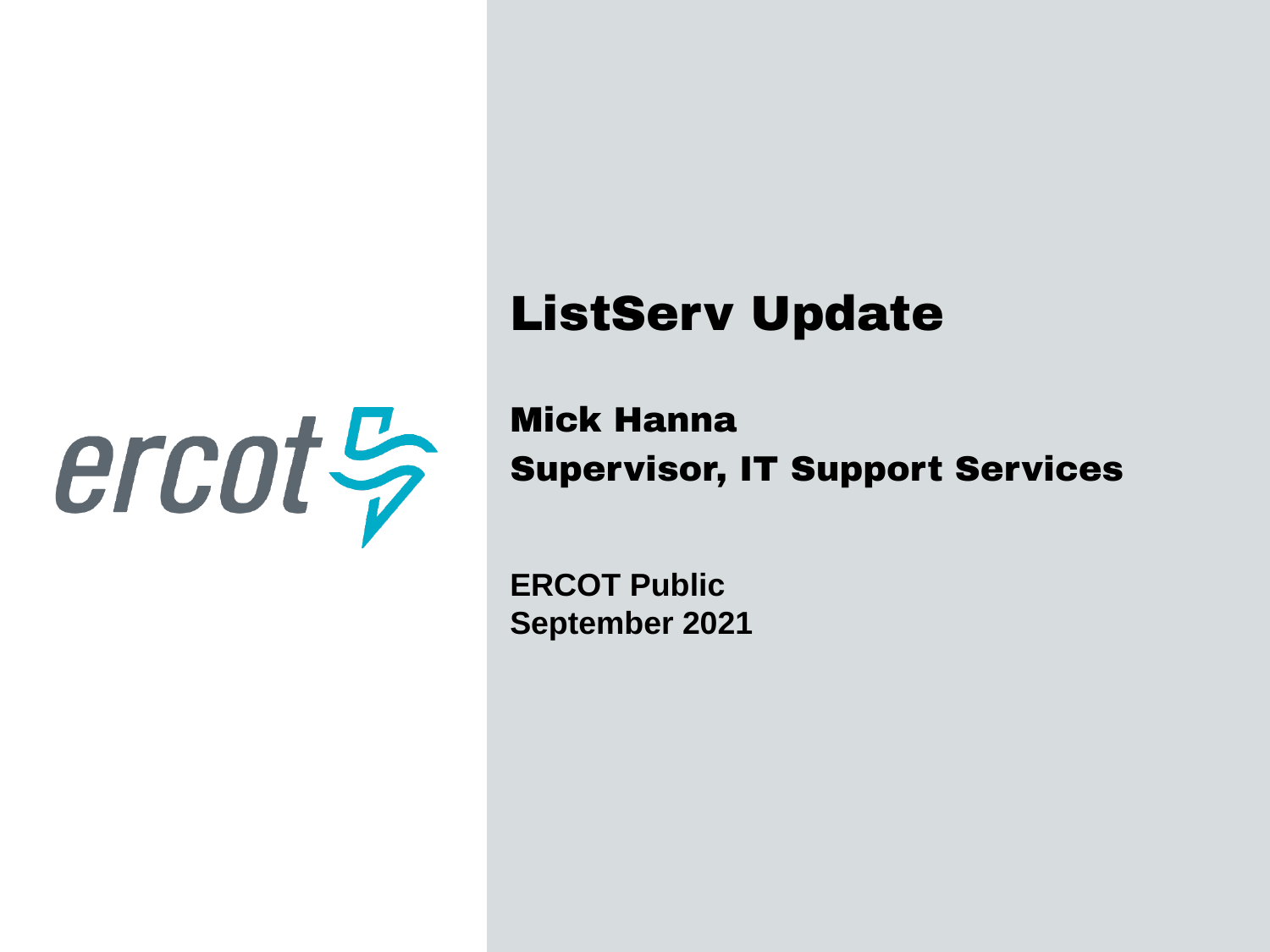

ListServ Update

Mick Hanna
Supervisor, IT Support Services

ERCOT Public
September 2021